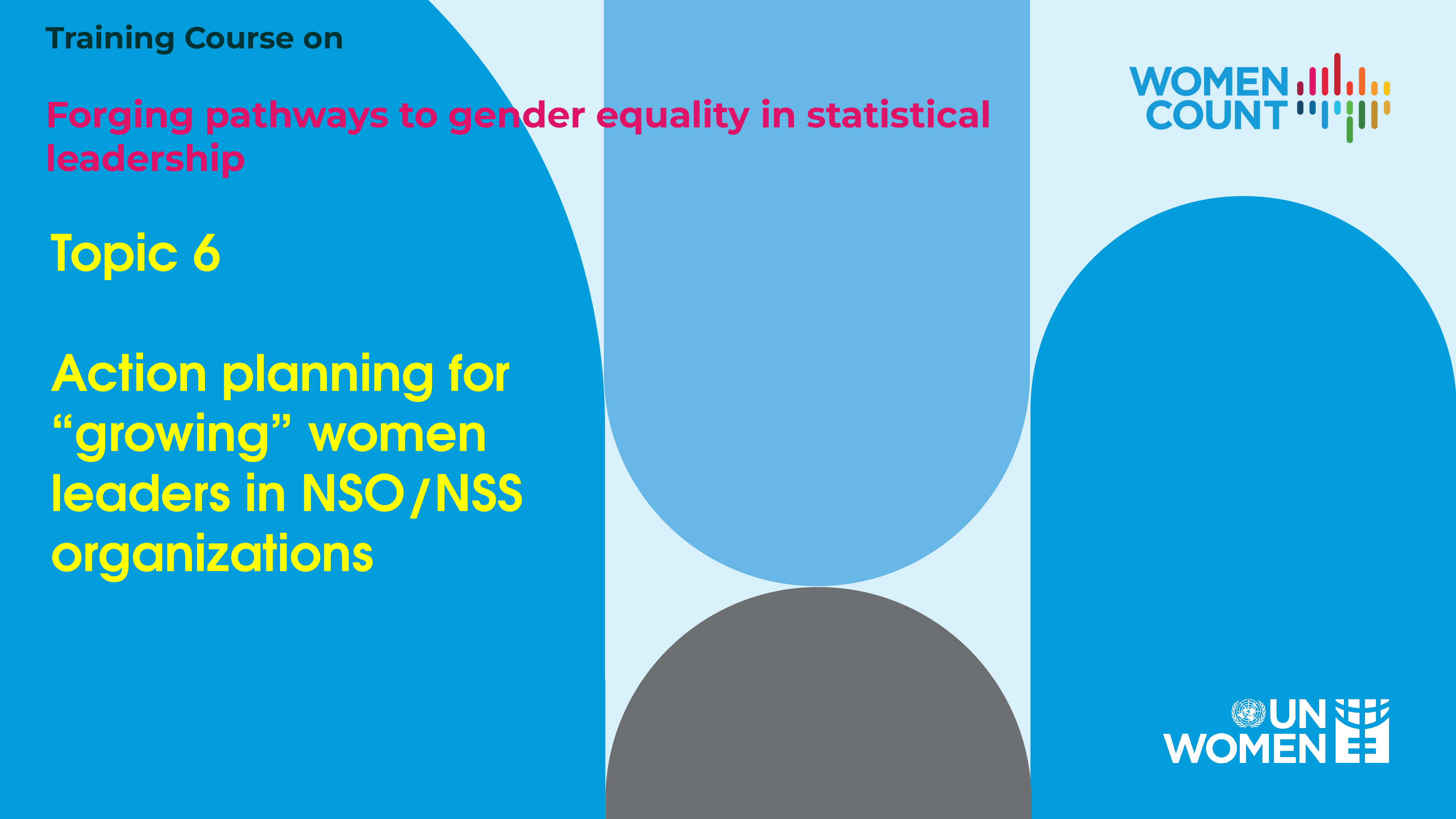

Training Course on

Forging pathways to gender equality in statistical leadership

Topic 6

Action planning for “growing” women leaders in NSO/NSS organizations